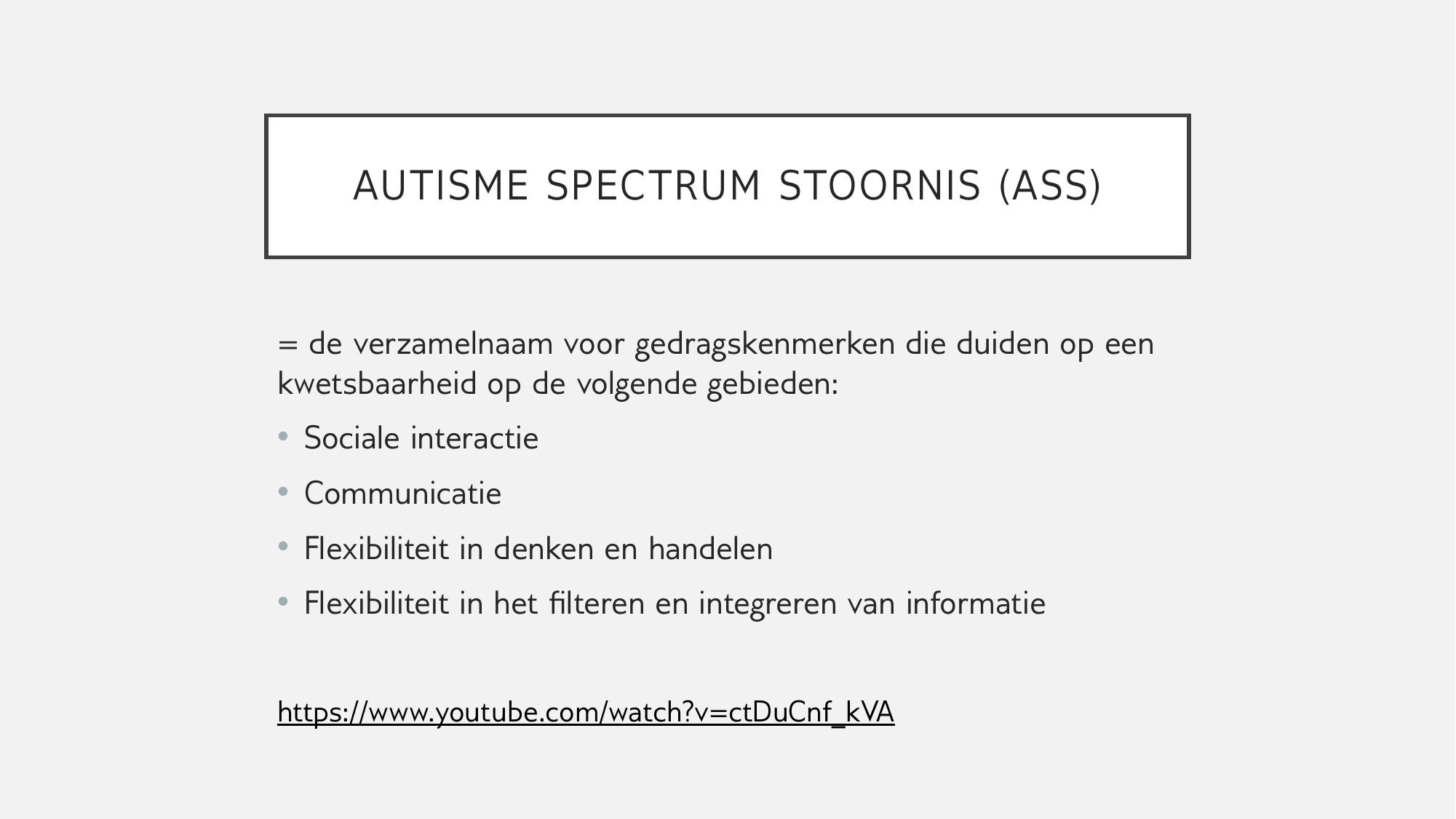

# Autisme spectrum stoornis (ASS)
= de verzamelnaam voor gedragskenmerken die duiden op een kwetsbaarheid op de volgende gebieden:
Sociale interactie
Communicatie
Flexibiliteit in denken en handelen
Flexibiliteit in het filteren en integreren van informatie

https://www.youtube.com/watch?v=ctDuCnf_kVA